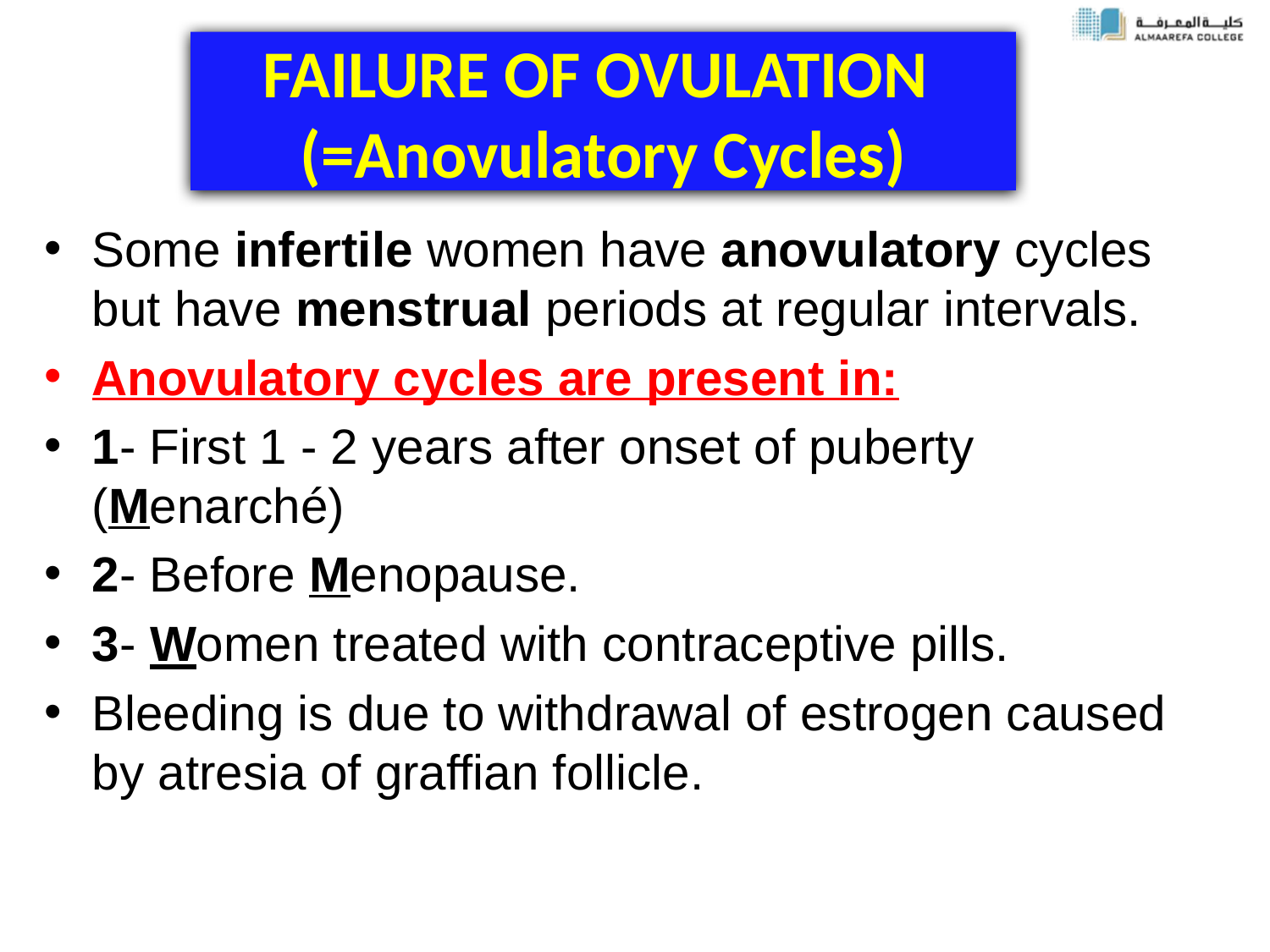

# FAILURE OF OVULATION (=Anovulatory Cycles)
Some infertile women have anovulatory cycles but have menstrual periods at regular intervals.
Anovulatory cycles are present in:
1- First 1 - 2 years after onset of puberty (Menarché)
2- Before Menopause.
3- Women treated with contraceptive pills.
Bleeding is due to withdrawal of estrogen caused by atresia of graffian follicle.